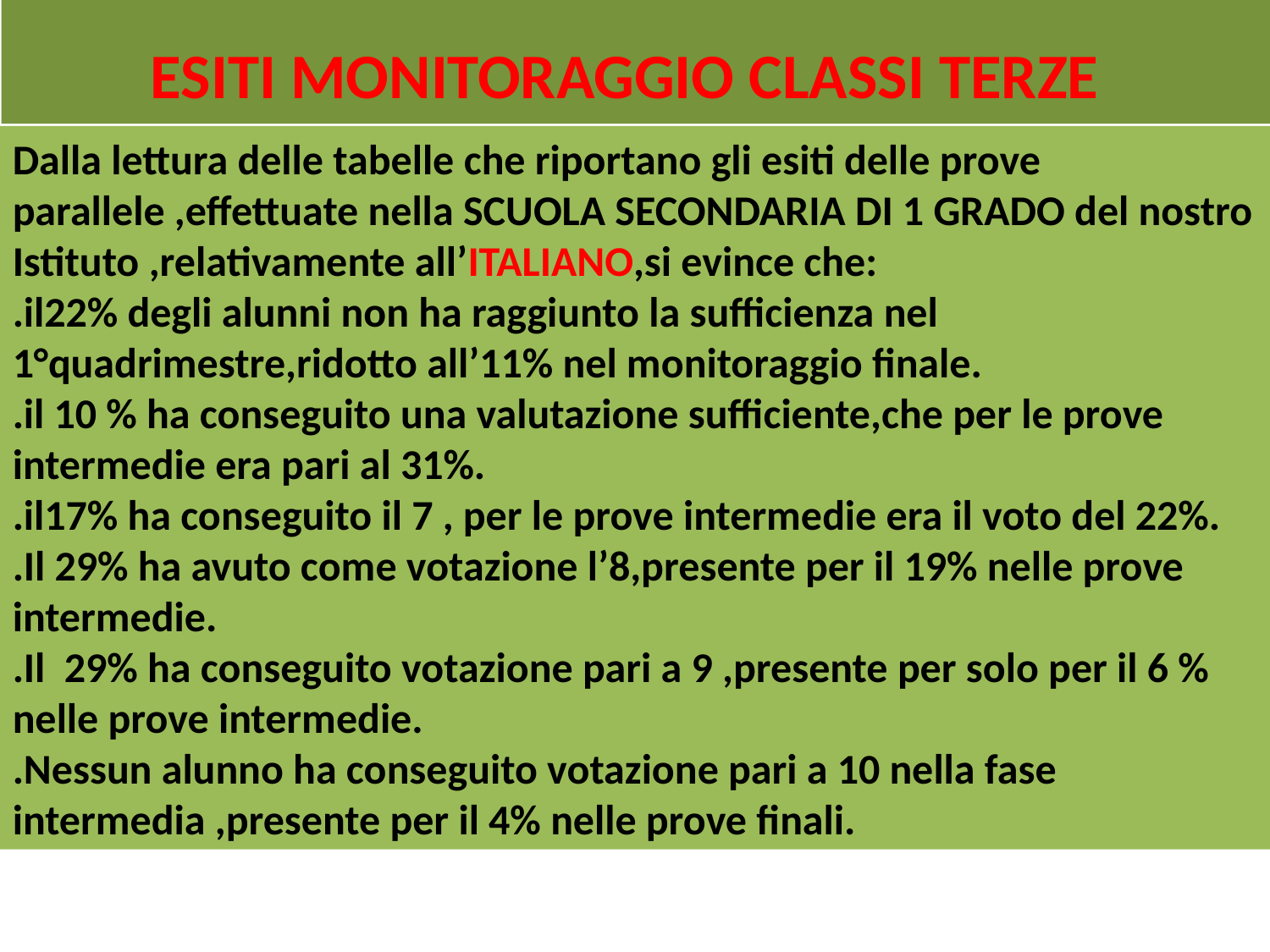

ESITI MONITORAGGIO CLASSI TERZE
Dalla lettura delle tabelle che riportano gli esiti delle prove parallele ,effettuate nella SCUOLA SECONDARIA DI 1 GRADO del nostro Istituto ,relativamente all’ITALIANO,si evince che:
.il22% degli alunni non ha raggiunto la sufficienza nel 1°quadrimestre,ridotto all’11% nel monitoraggio finale.
.il 10 % ha conseguito una valutazione sufficiente,che per le prove intermedie era pari al 31%.
.il17% ha conseguito il 7 , per le prove intermedie era il voto del 22%.
.Il 29% ha avuto come votazione l’8,presente per il 19% nelle prove intermedie.
.Il  29% ha conseguito votazione pari a 9 ,presente per solo per il 6 % nelle prove intermedie.
.Nessun alunno ha conseguito votazione pari a 10 nella fase intermedia ,presente per il 4% nelle prove finali.